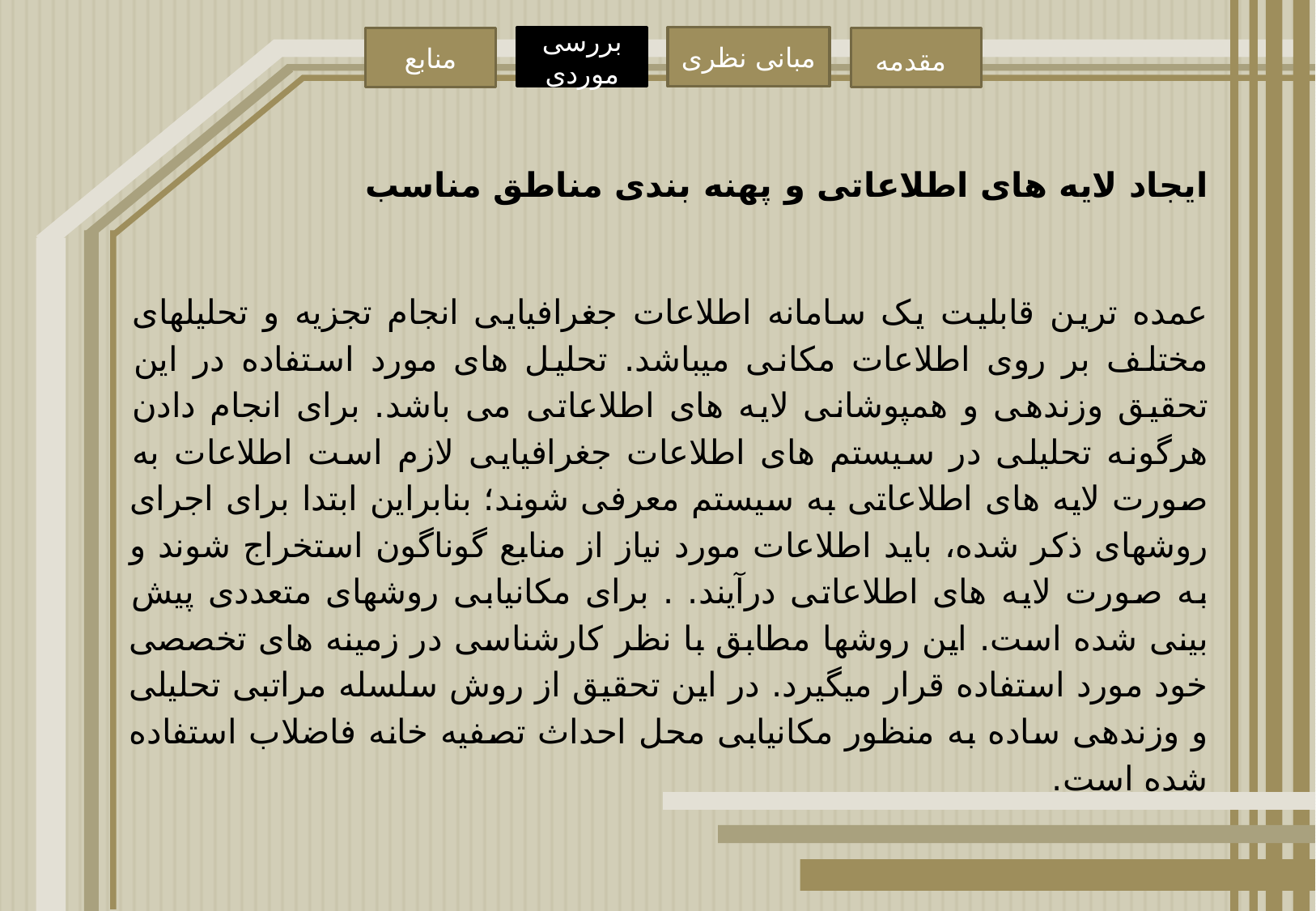

بررسی موردی
مبانی نظری
منابع
مقدمه

ایجاد لایه های اطلاعاتی و پهنه بندی مناطق مناسب

عمده ترین قابلیت یک سامانه اطلاعات جغرافیایی انجام تجزیه و تحلیلهای مختلف بر روی اطلاعات مکانی میباشد. تحلیل های مورد استفاده در این تحقیق وزندهی و همپوشانی لایه های اطلاعاتی می باشد. برای انجام دادن هرگونه تحلیلی در سیستم های اطلاعات جغرافیایی لازم است اطلاعات به صورت لایه های اطلاعاتی به سیستم معرفی شوند؛ بنابراین ابتدا برای اجرای روشهای ذکر شده، باید اطلاعات مورد نیاز از منابع گوناگون استخراج شوند و به صورت لایه های اطلاعاتی درآیند. . برای مکانیابی روشهای متعددی پیش بینی شده است. این روشها مطابق با نظر کارشناسی در زمینه های تخصصی خود مورد استفاده قرار میگیرد. در این تحقیق از روش سلسله مراتبی تحلیلی و وزندهی ساده به منظور مکانیابی محل احداث تصفیه خانه فاضلاب استفاده شده است.